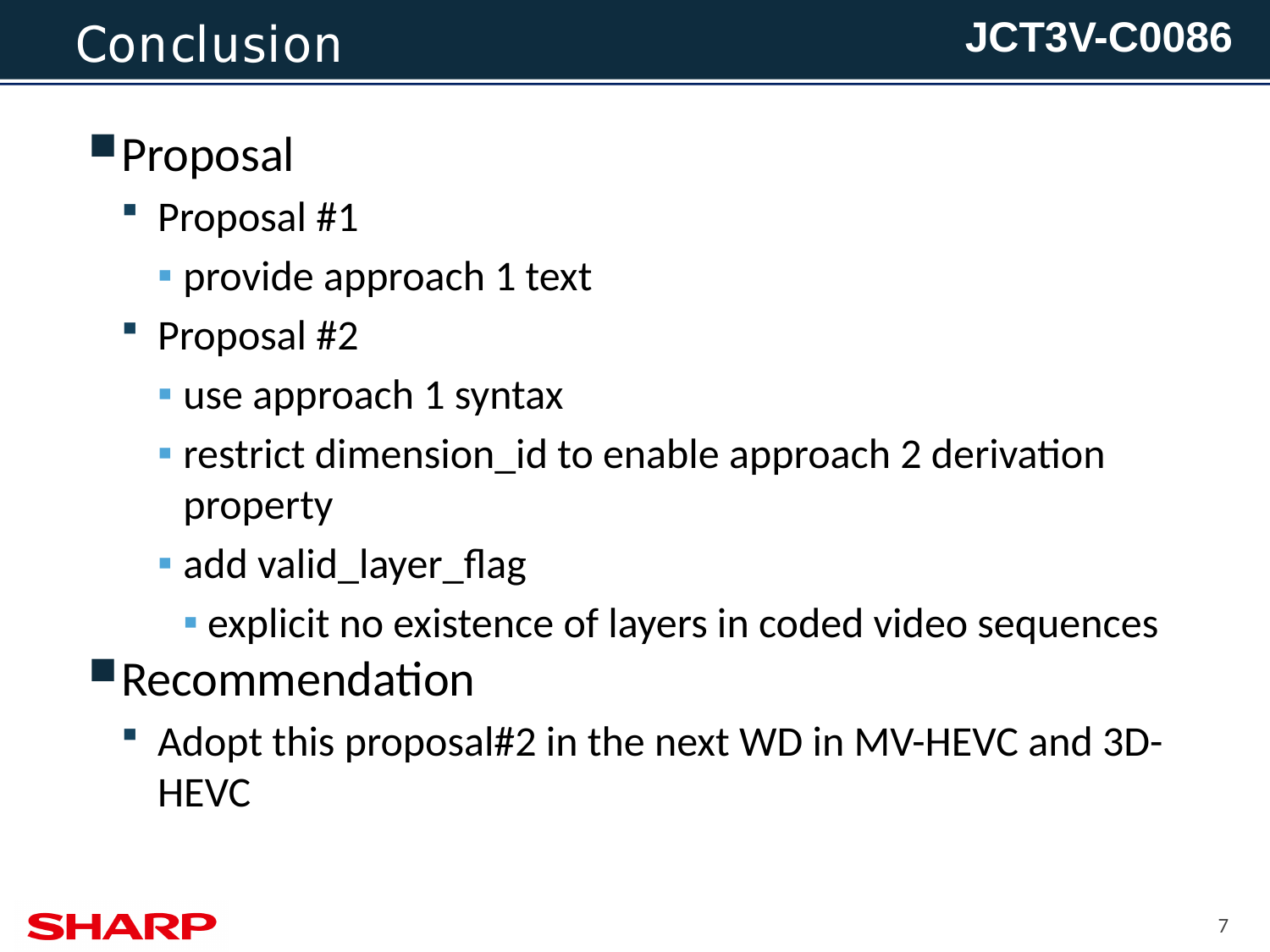

# Conclusion
Proposal
Proposal #1
provide approach 1 text
Proposal #2
use approach 1 syntax
restrict dimension_id to enable approach 2 derivation property
add valid_layer_flag
explicit no existence of layers in coded video sequences
Recommendation
Adopt this proposal#2 in the next WD in MV-HEVC and 3D-HEVC

7